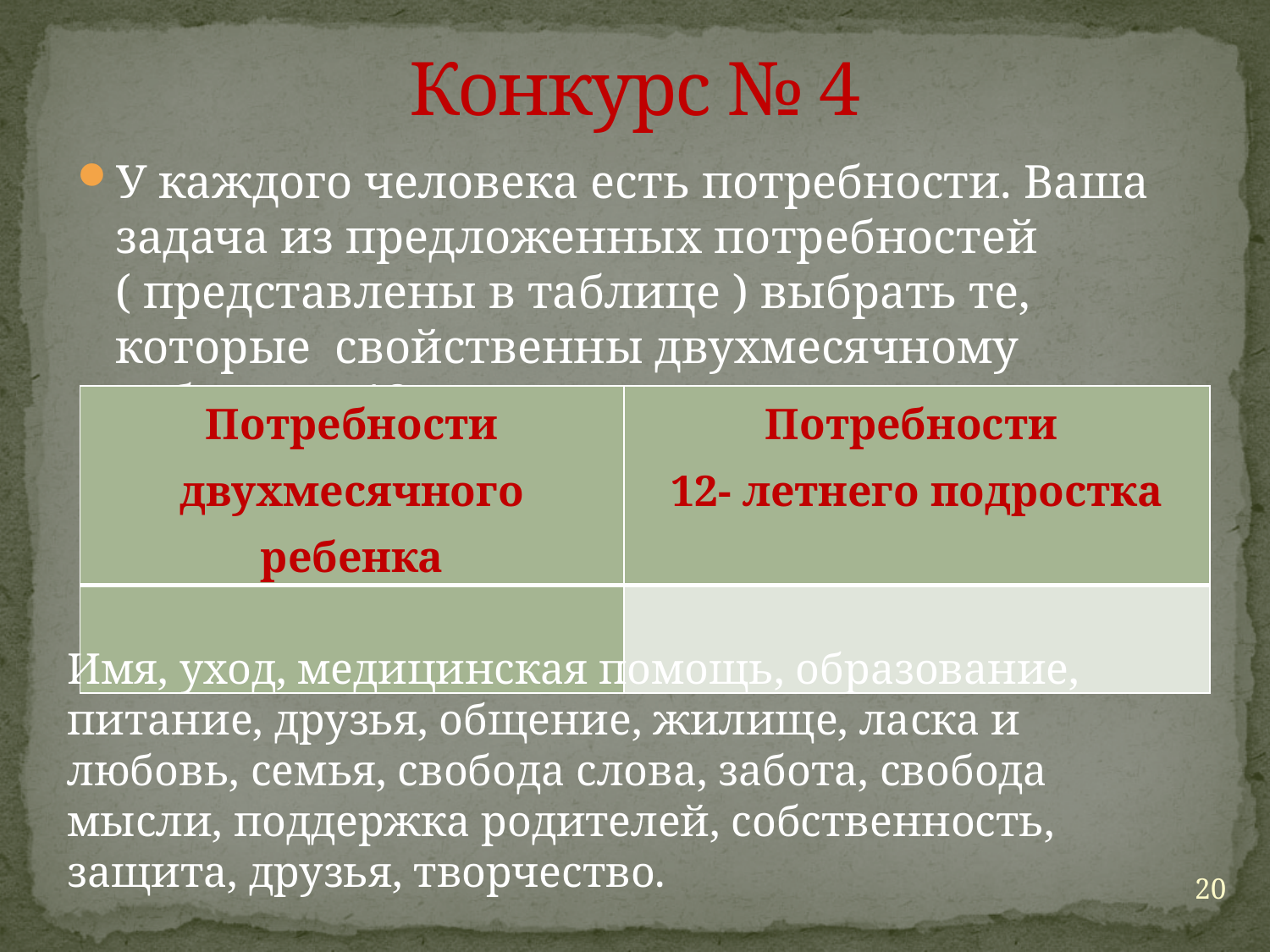

# Конкурс № 4
У каждого человека есть потребности. Ваша задача из предложенных потребностей ( представлены в таблице ) выбрать те, которые  свойственны двухмесячному ребенку и 12- летнему подростку.
| Потребности двухмесячного ребенка | Потребности 12- летнего подростка |
| --- | --- |
|  |  |
Имя, уход, медицинская помощь, образование, питание, друзья, общение, жилище, ласка и любовь, семья, свобода слова, забота, свобода мысли, поддержка родителей, собственность, защита, друзья, творчество.
20